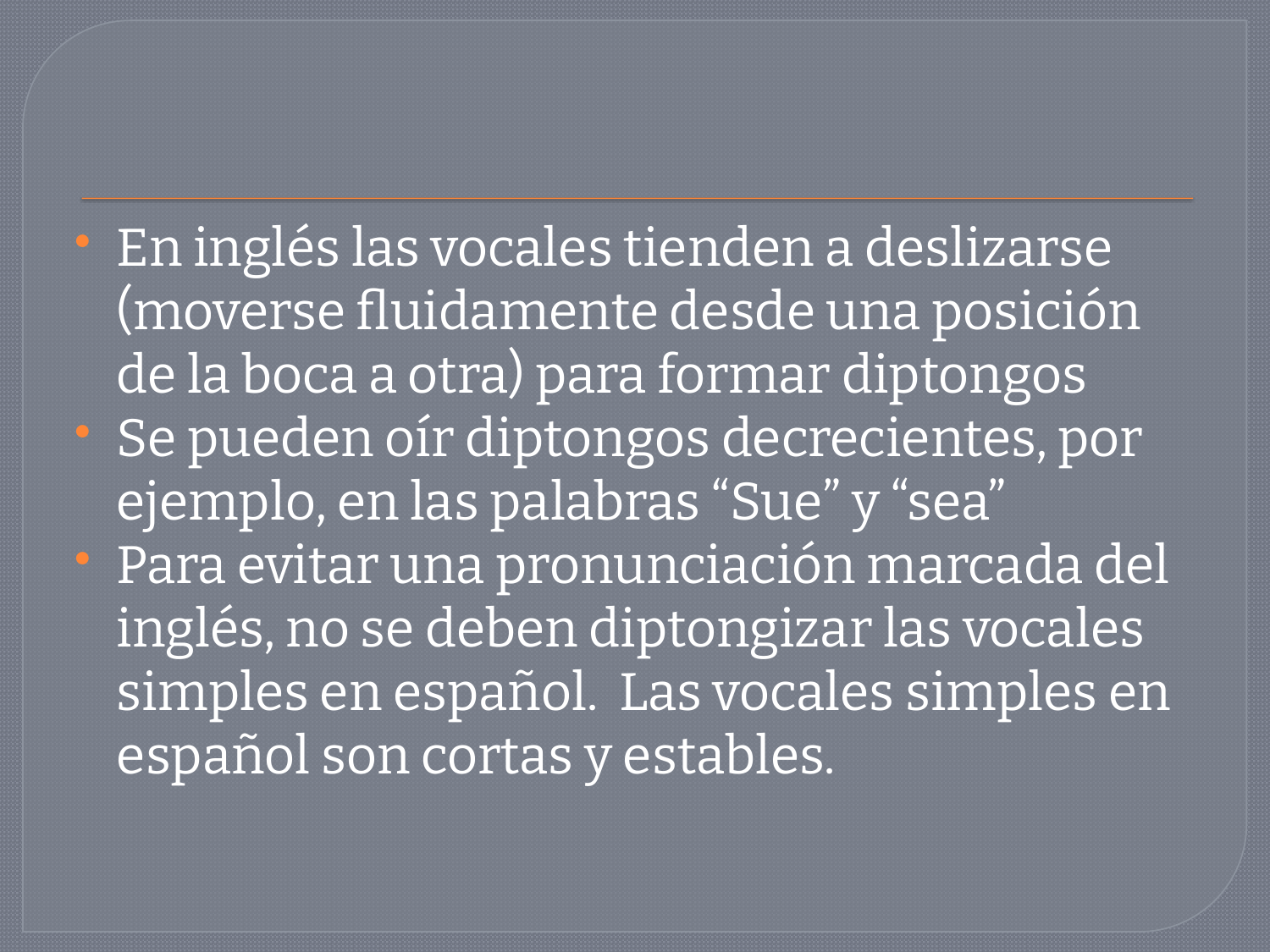

#
En inglés las vocales tienden a deslizarse (moverse fluidamente desde una posición de la boca a otra) para formar diptongos
Se pueden oír diptongos decrecientes, por ejemplo, en las palabras “Sue” y “sea”
Para evitar una pronunciación marcada del inglés, no se deben diptongizar las vocales simples en español.  Las vocales simples en español son cortas y estables.